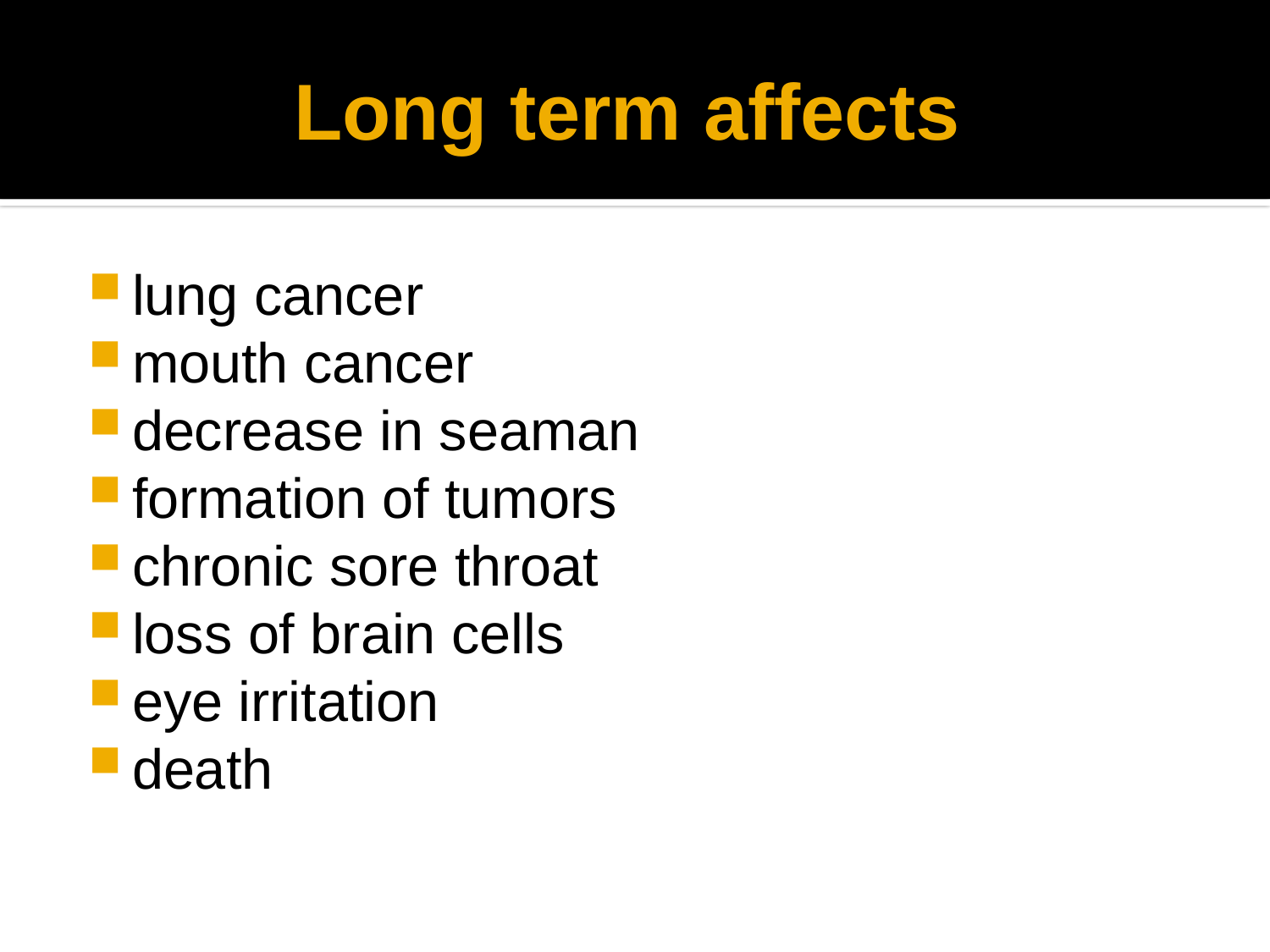

# Long term affects
lung cancer
mouth cancer
decrease in seaman
formation of tumors
chronic sore throat
loss of brain cells
eye irritation
death